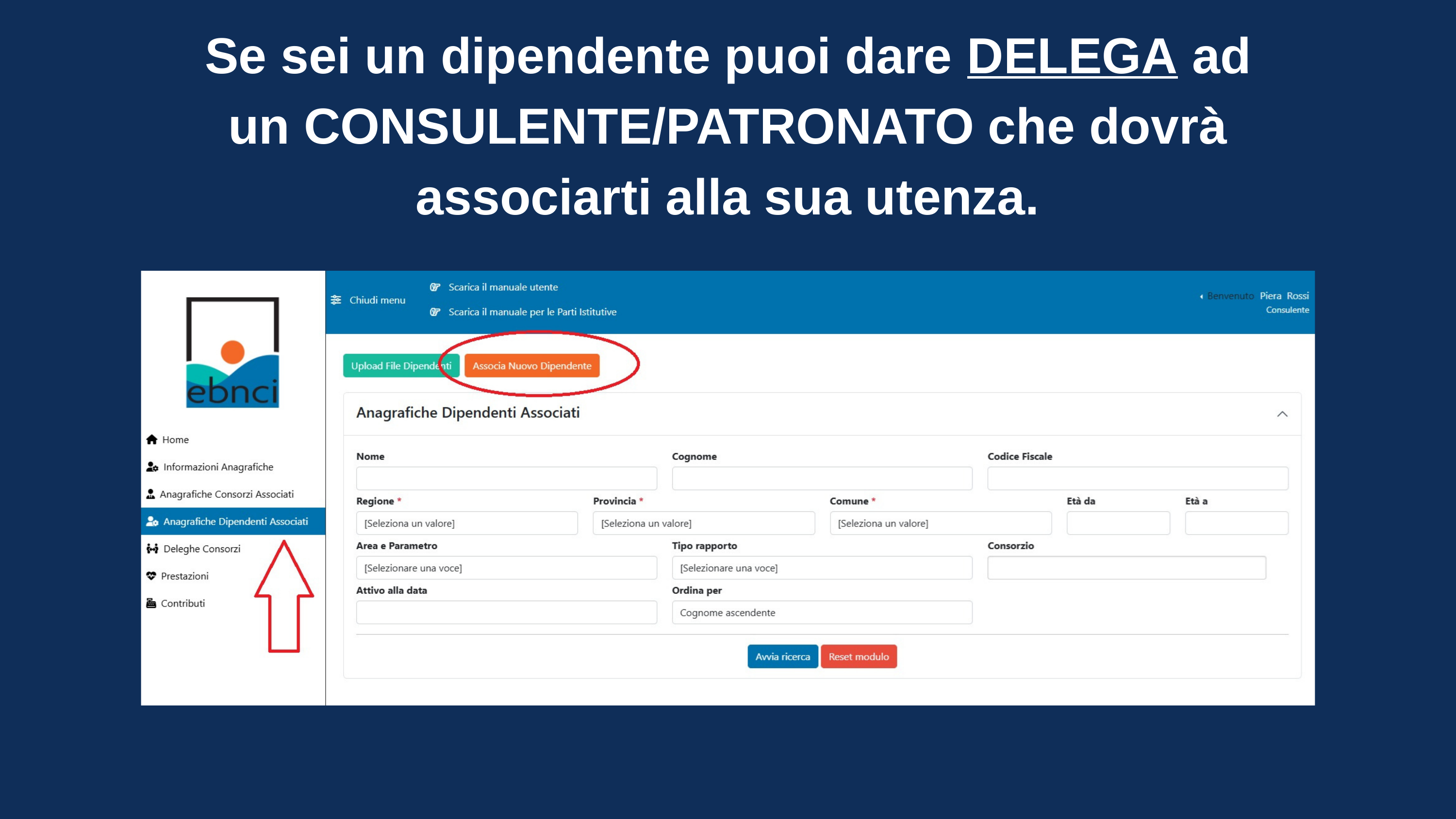

Se sei un dipendente puoi dare DELEGA ad un CONSULENTE/PATRONATO che dovrà associarti alla sua utenza.